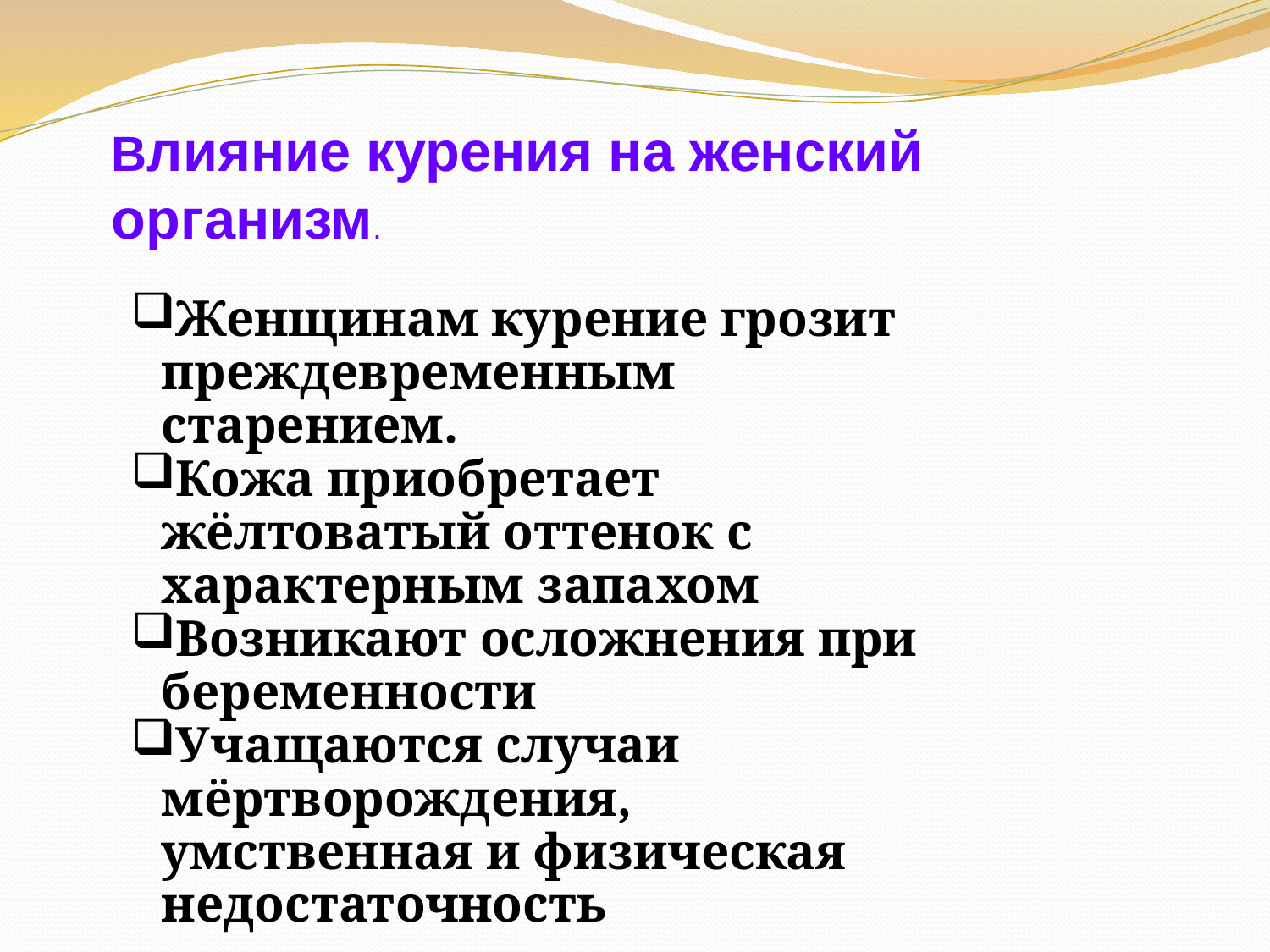

Влияние курения на женский организм.
Женщинам курение грозит преждевременным старением.
Кожа приобретает жёлтоватый оттенок с характерным запахом
Возникают осложнения при беременности
Учащаются случаи мёртворождения, умственная и физическая  недостаточность